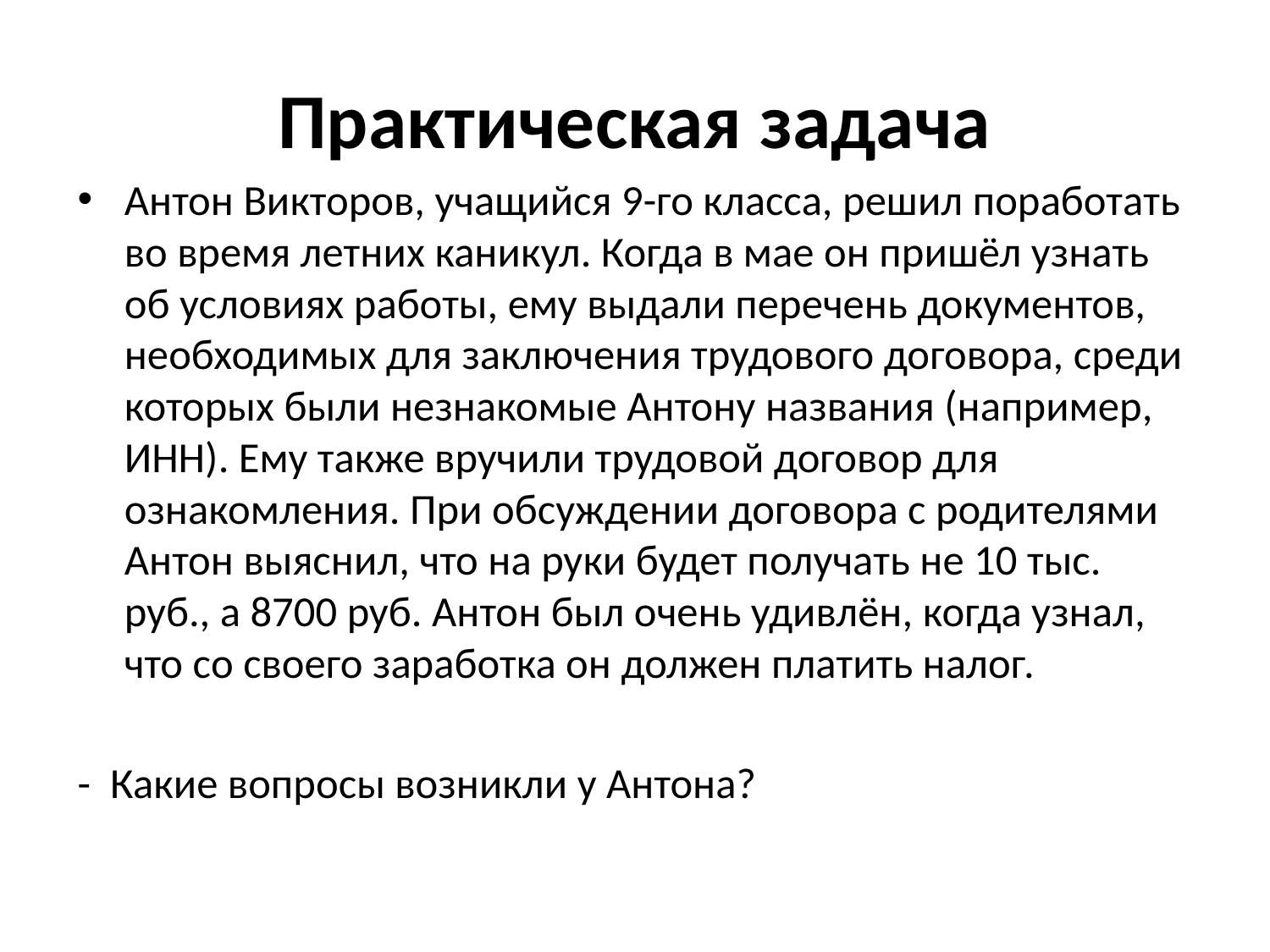

# Практическая задача
Антон Викторов, учащийся 9-го класса, решил поработать во время летних каникул. Когда в мае он пришёл узнать об условиях работы, ему выдали перечень документов, необходимых для заключения трудового договора, среди которых были незнакомые Антону названия (например, ИНН). Ему также вручили трудовой договор для ознакомления. При обсуждении договора с родителями Антон выяснил, что на руки будет получать не 10 тыс. руб., а 8700 руб. Антон был очень удивлён, когда узнал, что со своего заработка он должен платить налог.

-  Какие вопросы возникли у Антона?